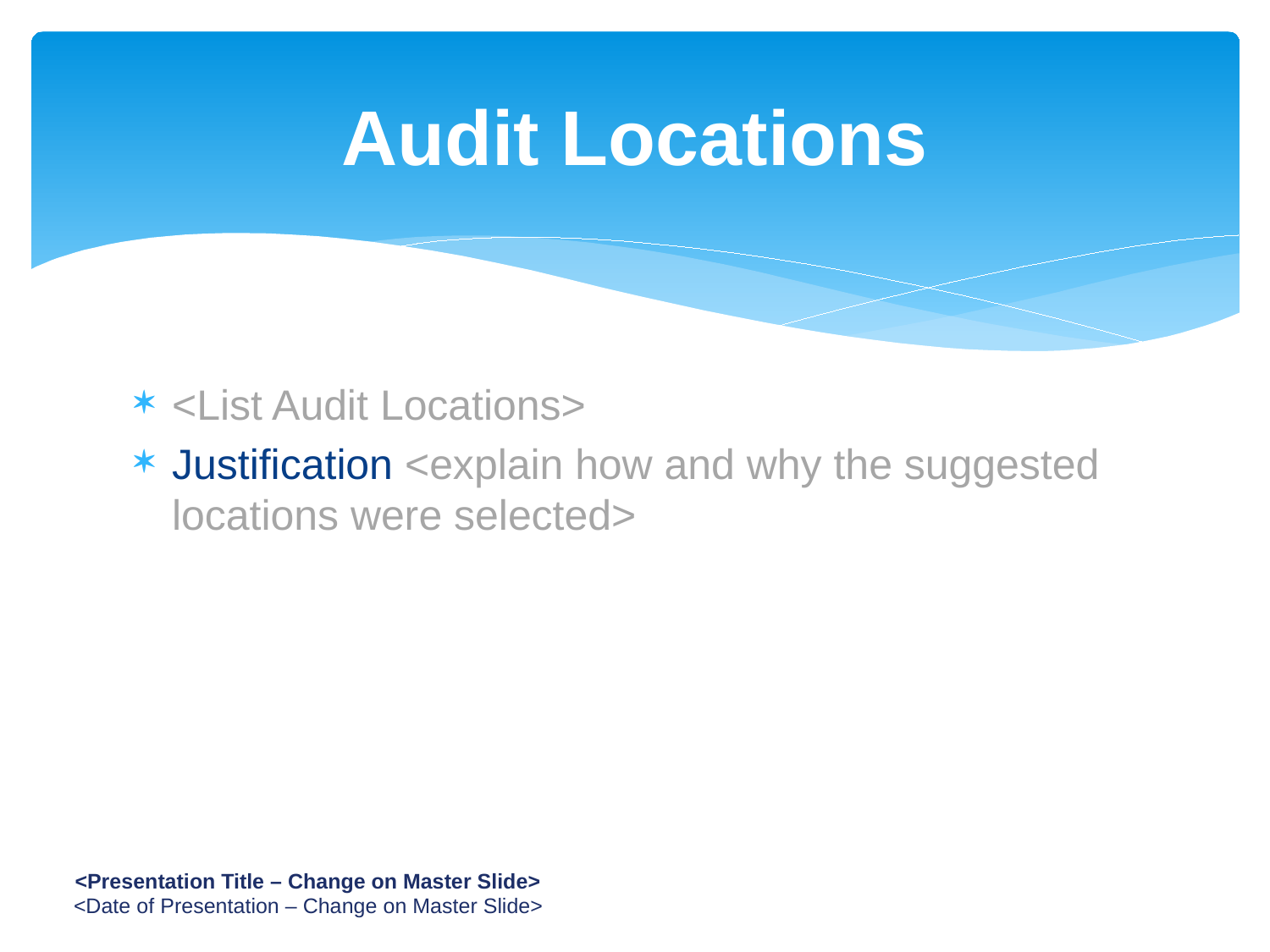

# Audit Locations
<List Audit Locations>
Justification <explain how and why the suggested locations were selected>
6